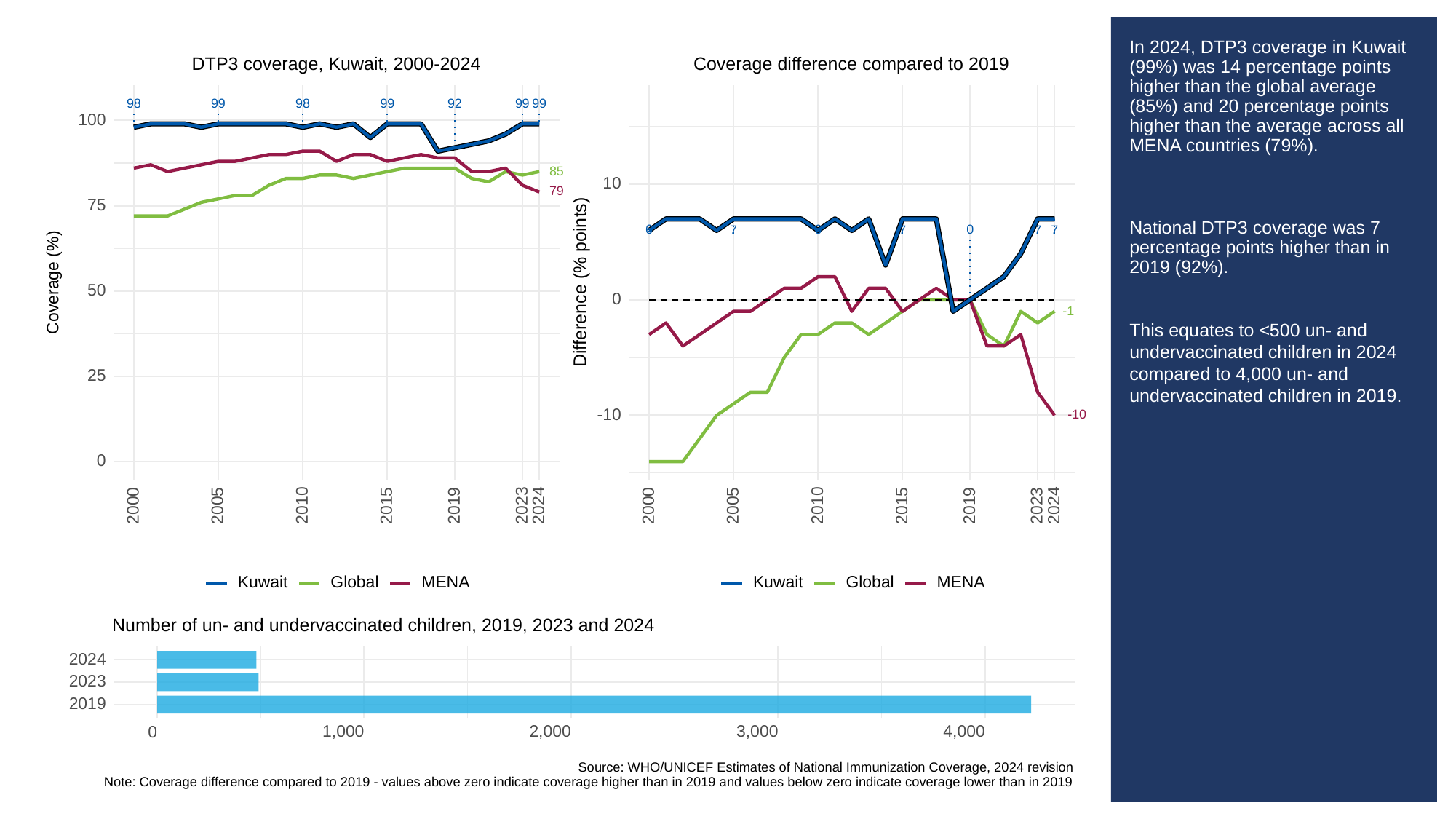

# In 2024, DTP3 coverage in Kuwait (99%) was 14 percentage points higher than the global average (85%) and 20 percentage points higher than the average across all MENA countries (79%).

National DTP3 coverage was 7 percentage points higher than in 2019 (92%).

This equates to <500 un- and undervaccinated children in 2024 compared to 4,000 un- and undervaccinated children in 2019.

Coverage difference compared to 2019
DTP3 coverage, Kuwait, 2000-2024

98
99
98
99
92
99
99

100

85

10

79
75

6
6
0
7
7
7
7

Difference (% points)
Coverage (%)

50

0

-1

25

-10
-10

0

2023
2023
2000
2005
2010
2015
2019
2024
2000
2005
2010
2015
2019
2024
Global
Global
Kuwait
Kuwait
MENA
MENA

Number of un- and undervaccinated children, 2019, 2023 and 2024

2024

2023

2019

1,000
2,000
3,000
4,000
0
Source: WHO/UNICEF Estimates of National Immunization Coverage, 2024 revision
Note: Coverage difference compared to 2019 - values above zero indicate coverage higher than in 2019 and values below zero indicate coverage lower than in 2019